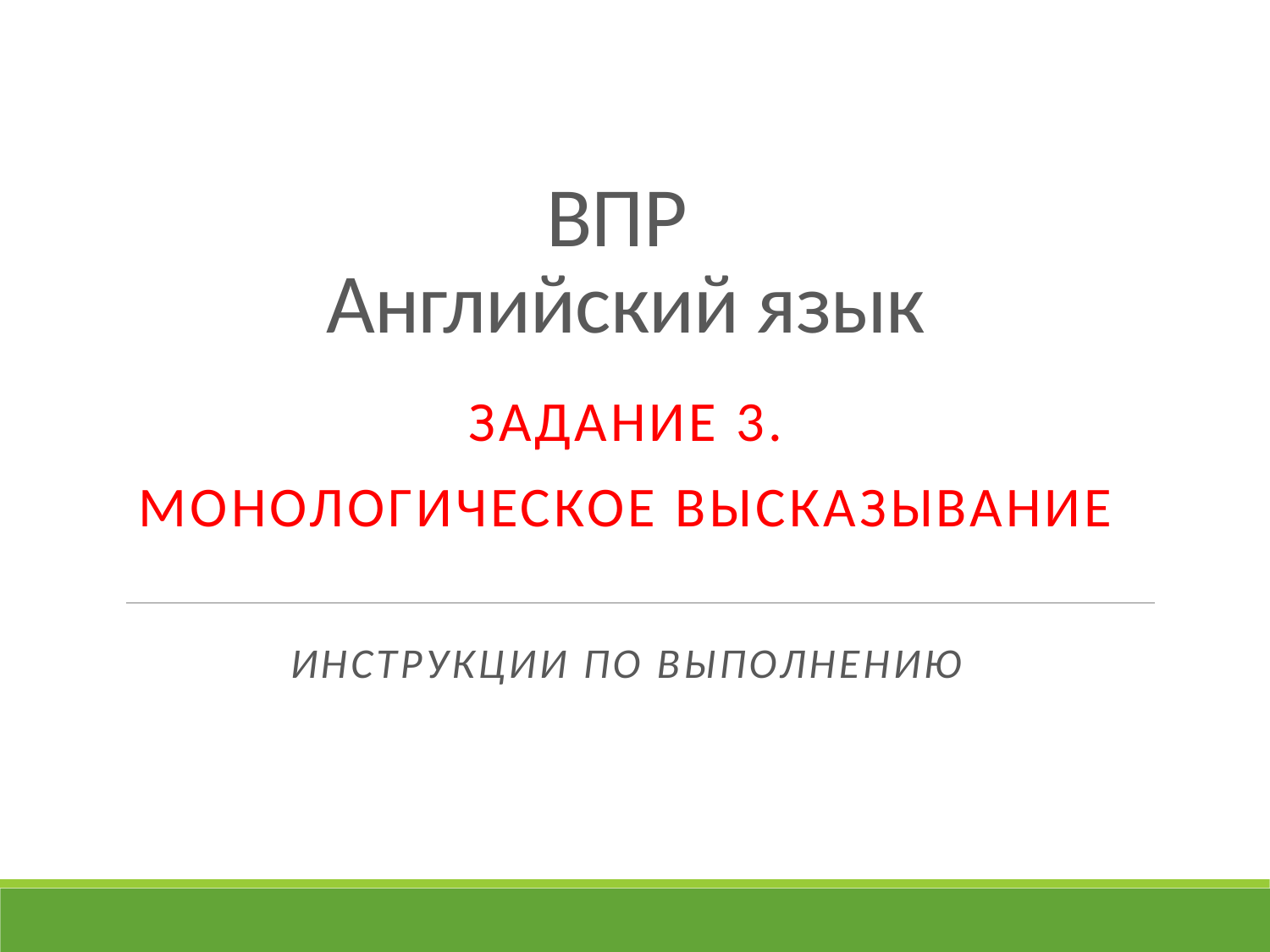

# ВПР Английский язык
Задание 3.
Монологическое высказывание

Инструкции по выполнению